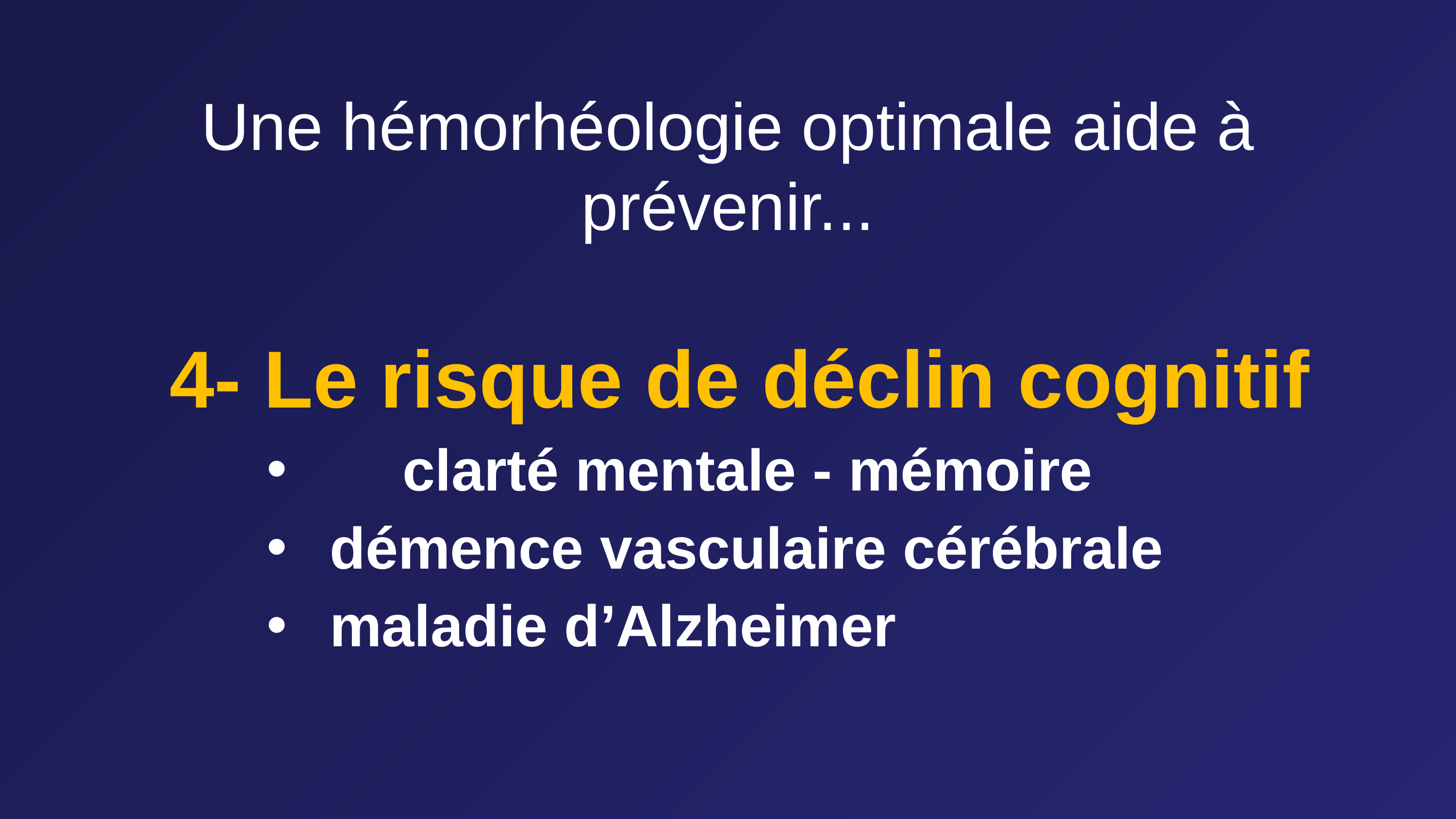

# Une hémorhéologie optimale aide à prévenir...
4- Le risque de déclin cognitif
	  clarté mentale - mémoire
  démence vasculaire cérébrale
  maladie d’Alzheimer